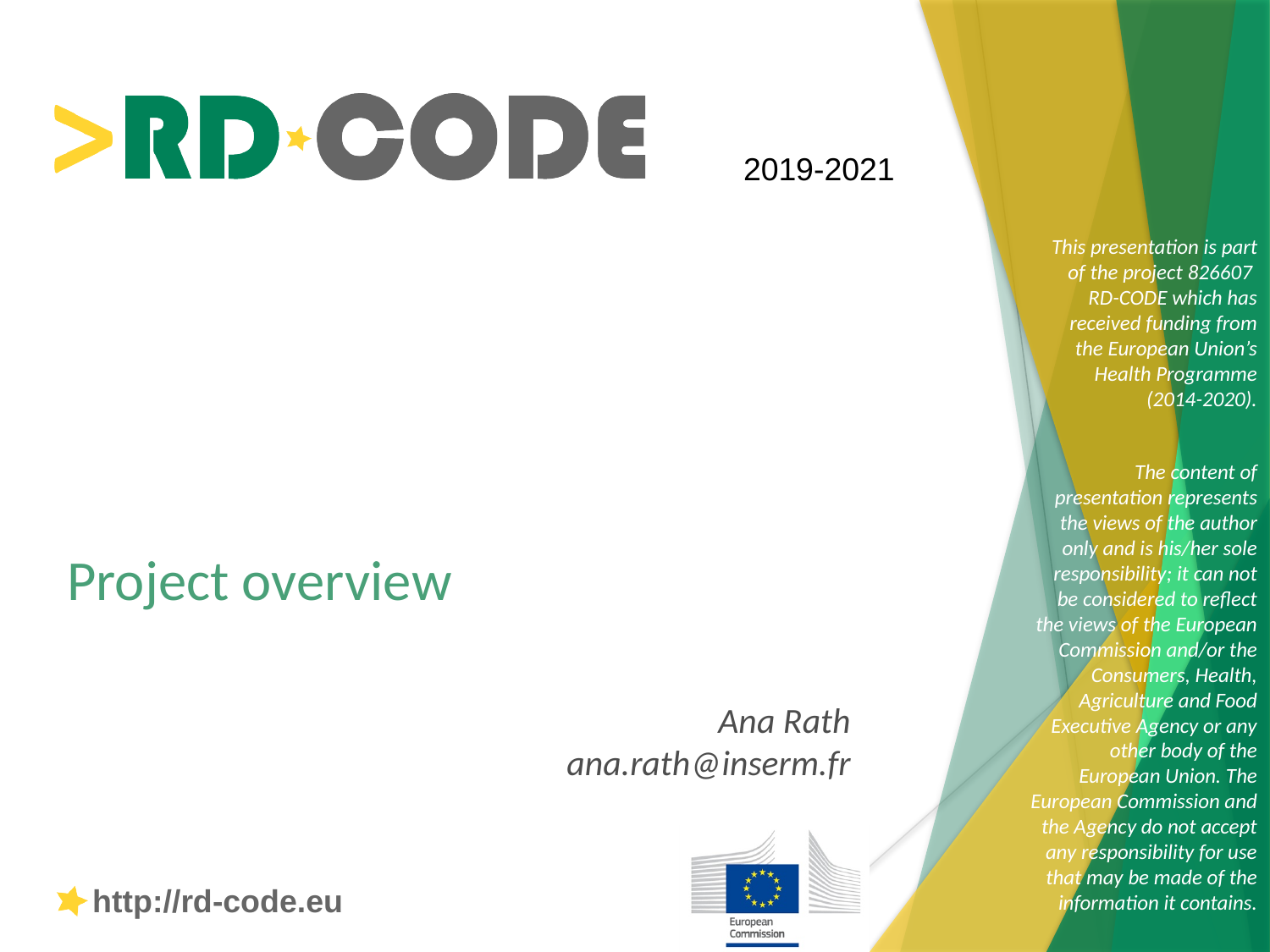

2019-2021
# Ana Rath ana.rath@inserm.fr
Project overview